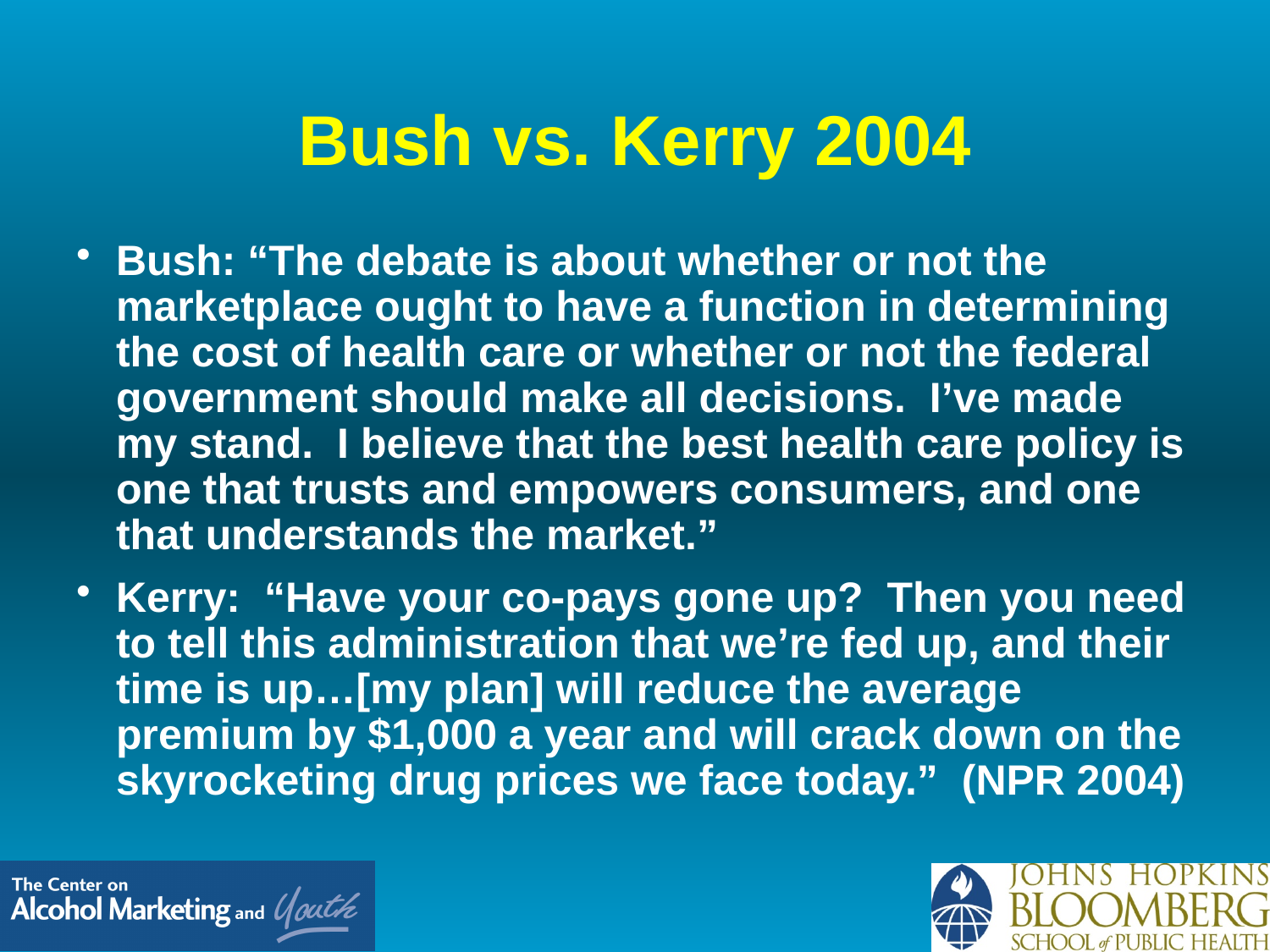

# Bush vs. Kerry 2004
Bush: “The debate is about whether or not the marketplace ought to have a function in determining the cost of health care or whether or not the federal government should make all decisions.  I’ve made my stand.  I believe that the best health care policy is one that trusts and empowers consumers, and one that understands the market.”
Kerry:  “Have your co-pays gone up?  Then you need to tell this administration that we’re fed up, and their time is up…[my plan] will reduce the average premium by $1,000 a year and will crack down on the skyrocketing drug prices we face today.”  (NPR 2004)